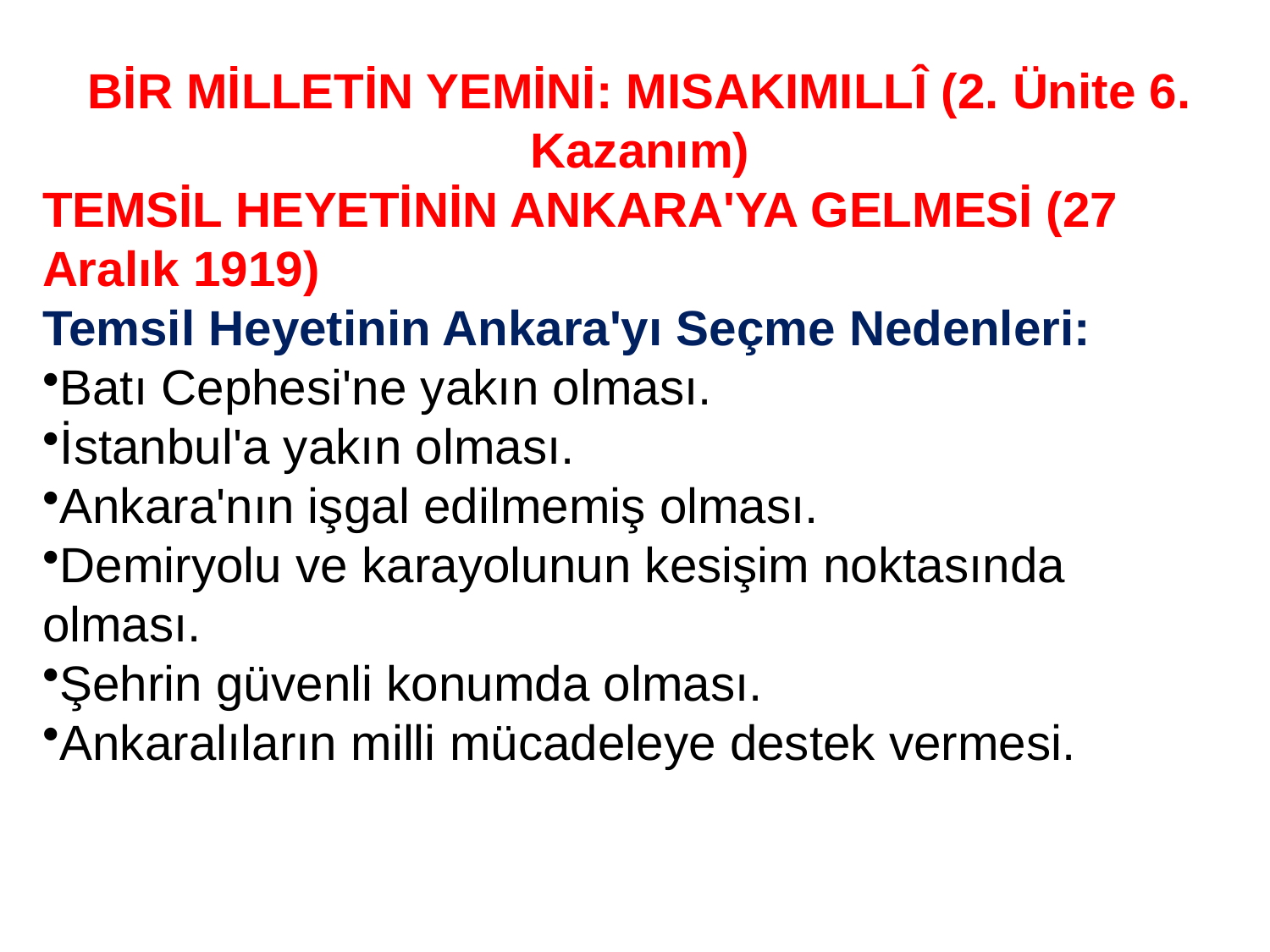

BİR MİLLETİN YEMİNİ: MISAKIMILLÎ (2. Ünite 6. Kazanım)
TEMSİL HEYETİNİN ANKARA'YA GELMESİ (27 Aralık 1919)
Temsil Heyetinin Ankara'yı Seçme Nedenleri:
Batı Cephesi'ne yakın olması.
İstanbul'a yakın olması.
Ankara'nın işgal edilmemiş olması.
Demiryolu ve karayolunun kesişim noktasında olması.
Şehrin güvenli konumda olması.
Ankaralıların milli mücadeleye destek vermesi.